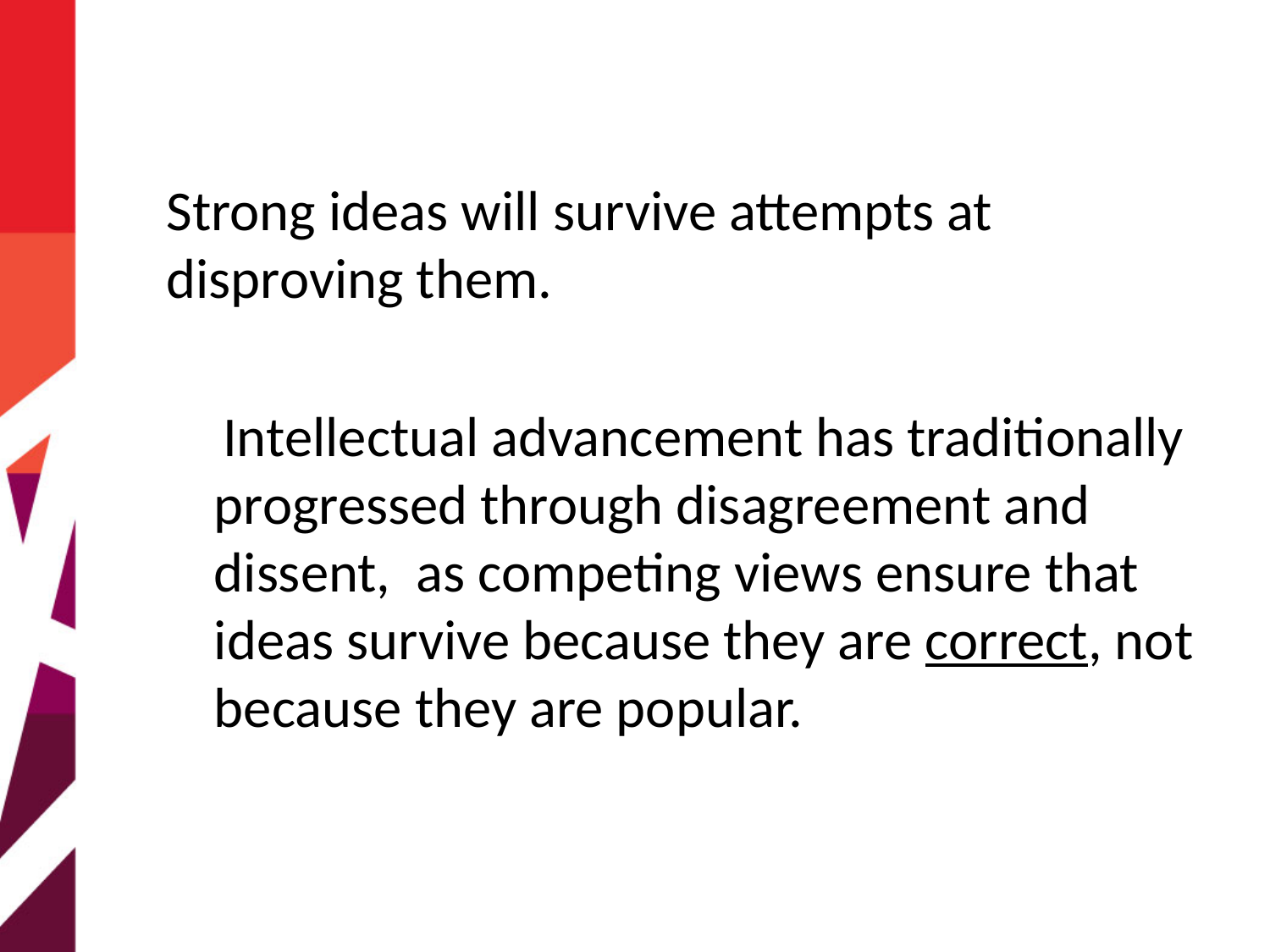

Strong ideas will survive attempts at disproving them.

Intellectual advancement has traditionally progressed through disagreement and dissent,  as competing views ensure that ideas survive because they are correct, not because they are popular.